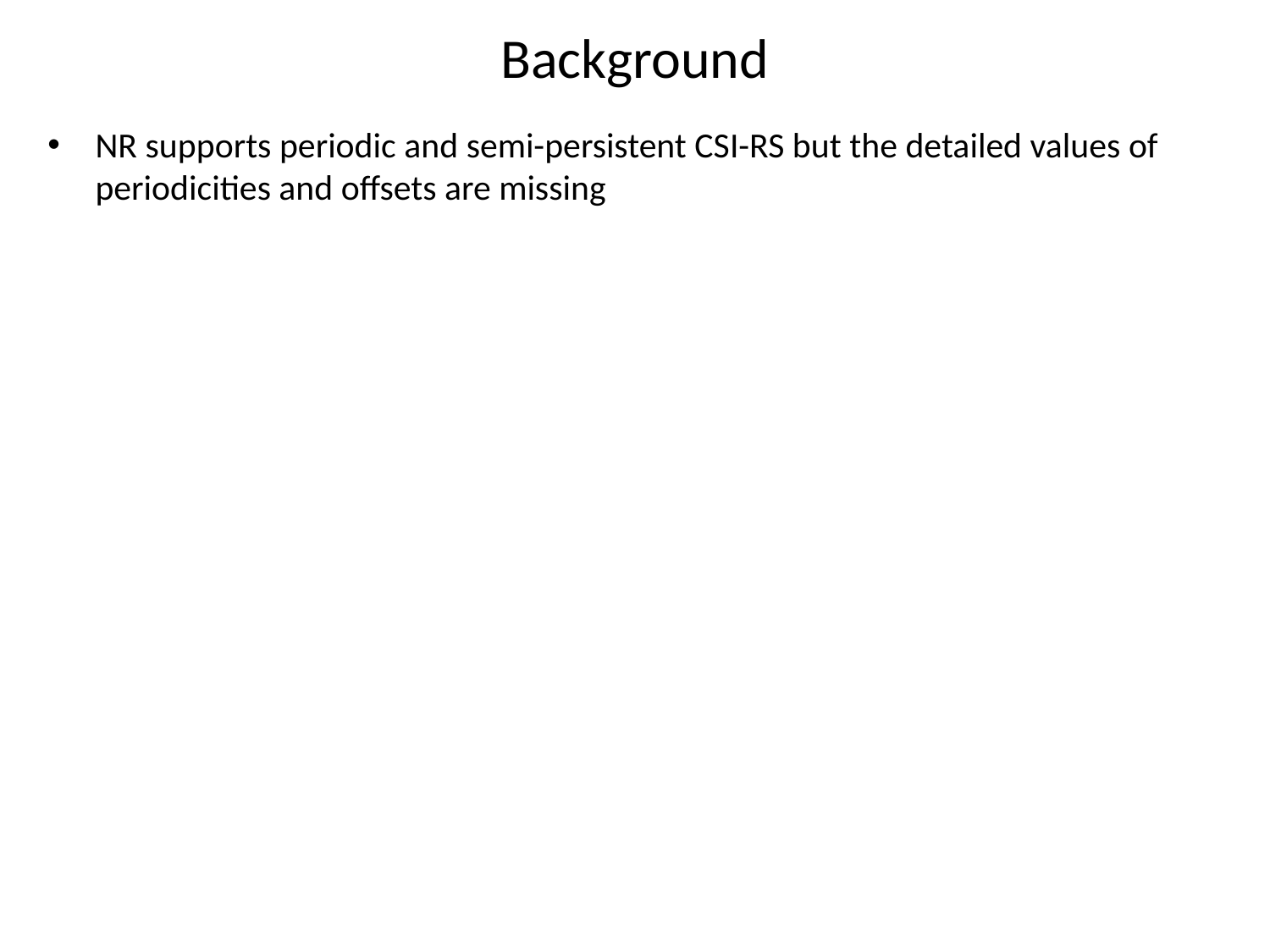

# Background
NR supports periodic and semi-persistent CSI-RS but the detailed values of periodicities and offsets are missing